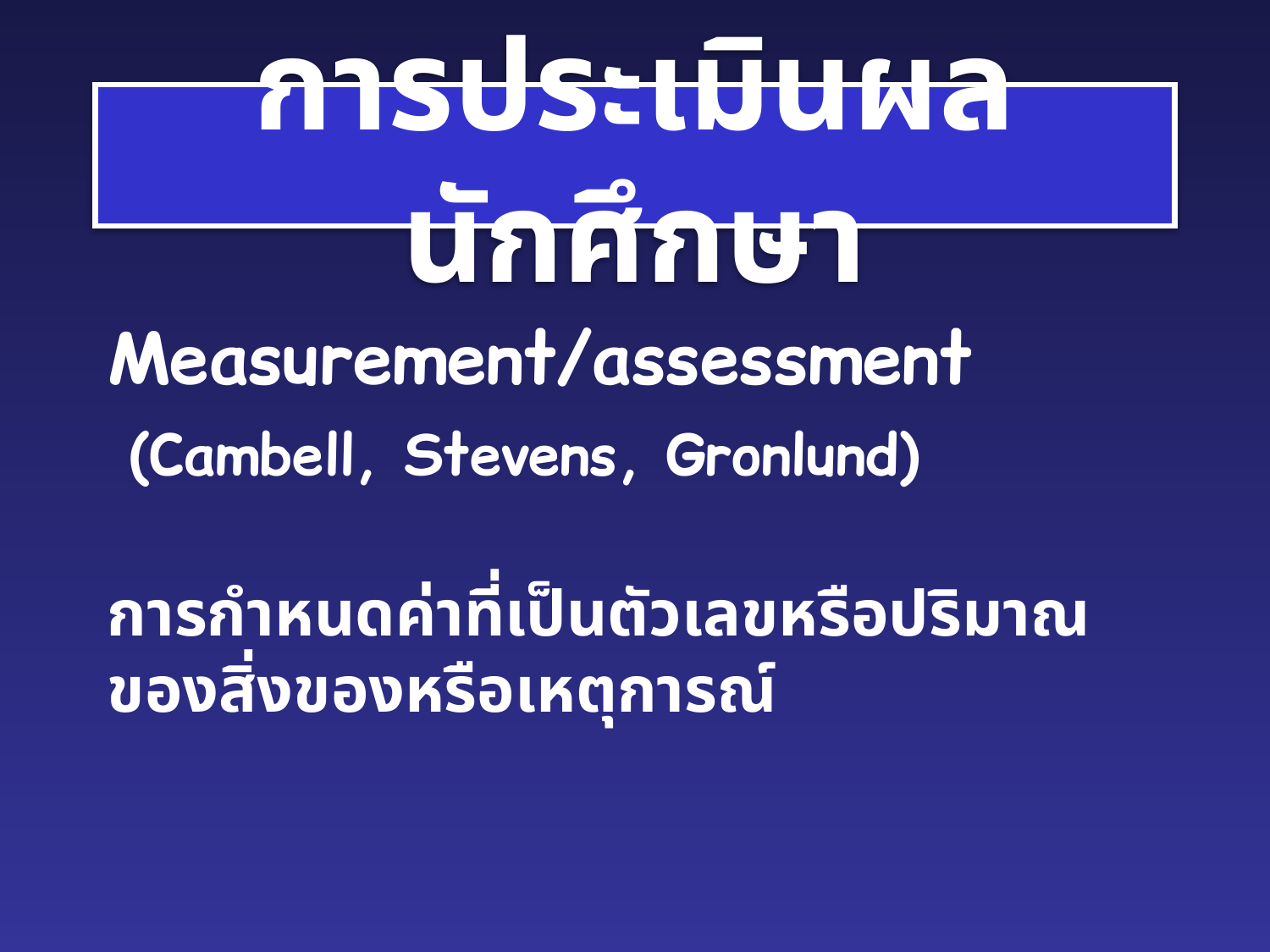

# การประเมินผลนักศึกษา
Measurement/assessment
(Cambell, Stevens, Gronlund)
การกำหนดค่าที่เป็นตัวเลขหรือปริมาณของสิ่งของหรือเหตุการณ์